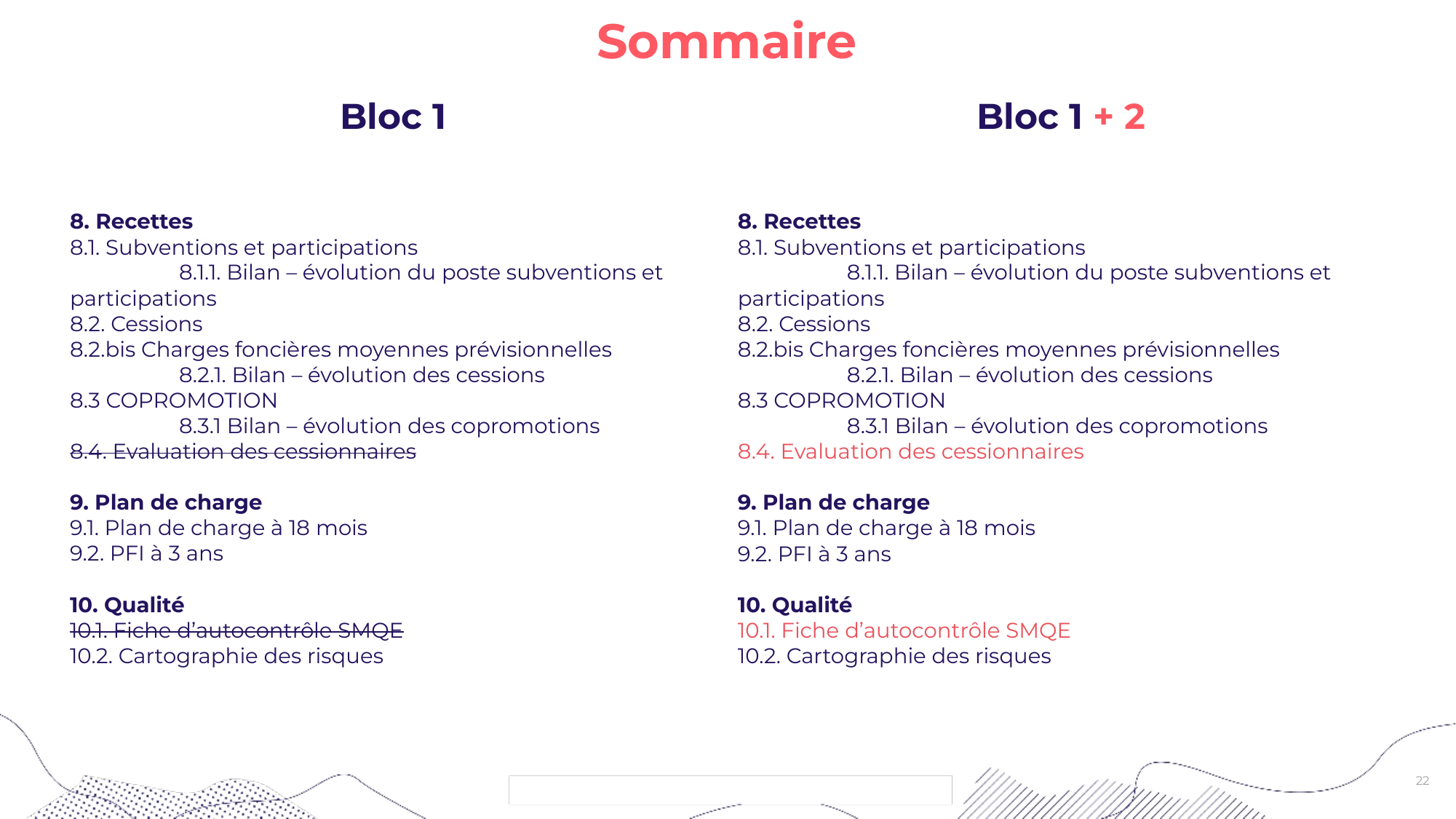

# Sommaire
Bloc 1 + 2
Bloc 1
8. Recettes
8.1. Subventions et participations
	8.1.1. Bilan – évolution du poste subventions et participations
8.2. Cessions
8.2.bis Charges foncières moyennes prévisionnelles
	8.2.1. Bilan – évolution des cessions
8.3 COPROMOTION
	8.3.1 Bilan – évolution des copromotions
8.4. Evaluation des cessionnaires

9. Plan de charge
9.1. Plan de charge à 18 mois
9.2. PFI à 3 ans

10. Qualité
10.1. Fiche d’autocontrôle SMQE
10.2. Cartographie des risques

8. Recettes
8.1. Subventions et participations
	8.1.1. Bilan – évolution du poste subventions et participations
8.2. Cessions
8.2.bis Charges foncières moyennes prévisionnelles
	8.2.1. Bilan – évolution des cessions
8.3 COPROMOTION
	8.3.1 Bilan – évolution des copromotions
8.4. Evaluation des cessionnaires

9. Plan de charge
9.1. Plan de charge à 18 mois
9.2. PFI à 3 ans

10. Qualité
10.1. Fiche d’autocontrôle SMQE
10.2. Cartographie des risques

22